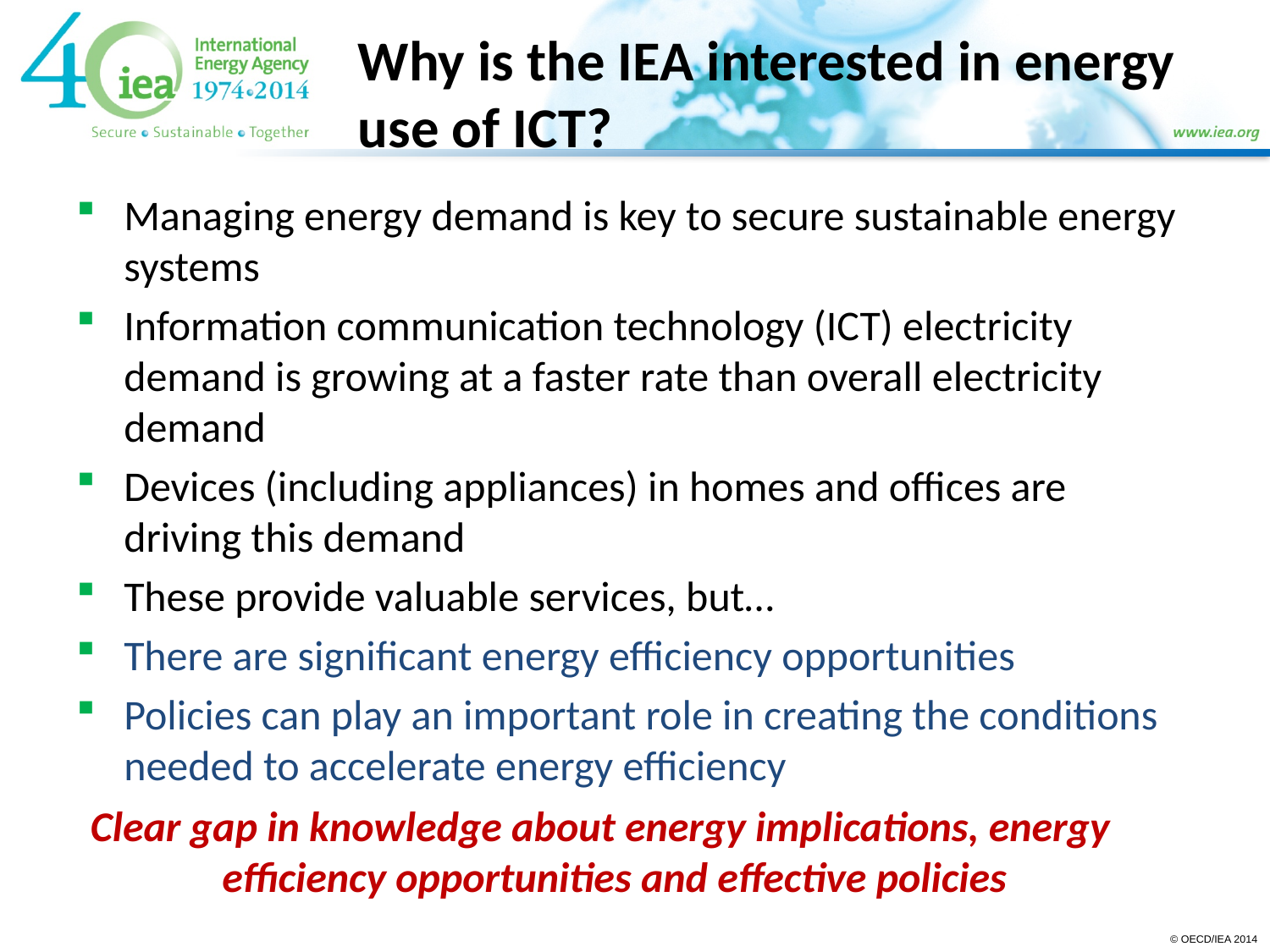

Why is the IEA interested in energy use of ICT?
Managing energy demand is key to secure sustainable energy systems
Information communication technology (ICT) electricity demand is growing at a faster rate than overall electricity demand
Devices (including appliances) in homes and offices are driving this demand
These provide valuable services, but…
There are significant energy efficiency opportunities
Policies can play an important role in creating the conditions needed to accelerate energy efficiency

Clear gap in knowledge about energy implications, energy efficiency opportunities and effective policies